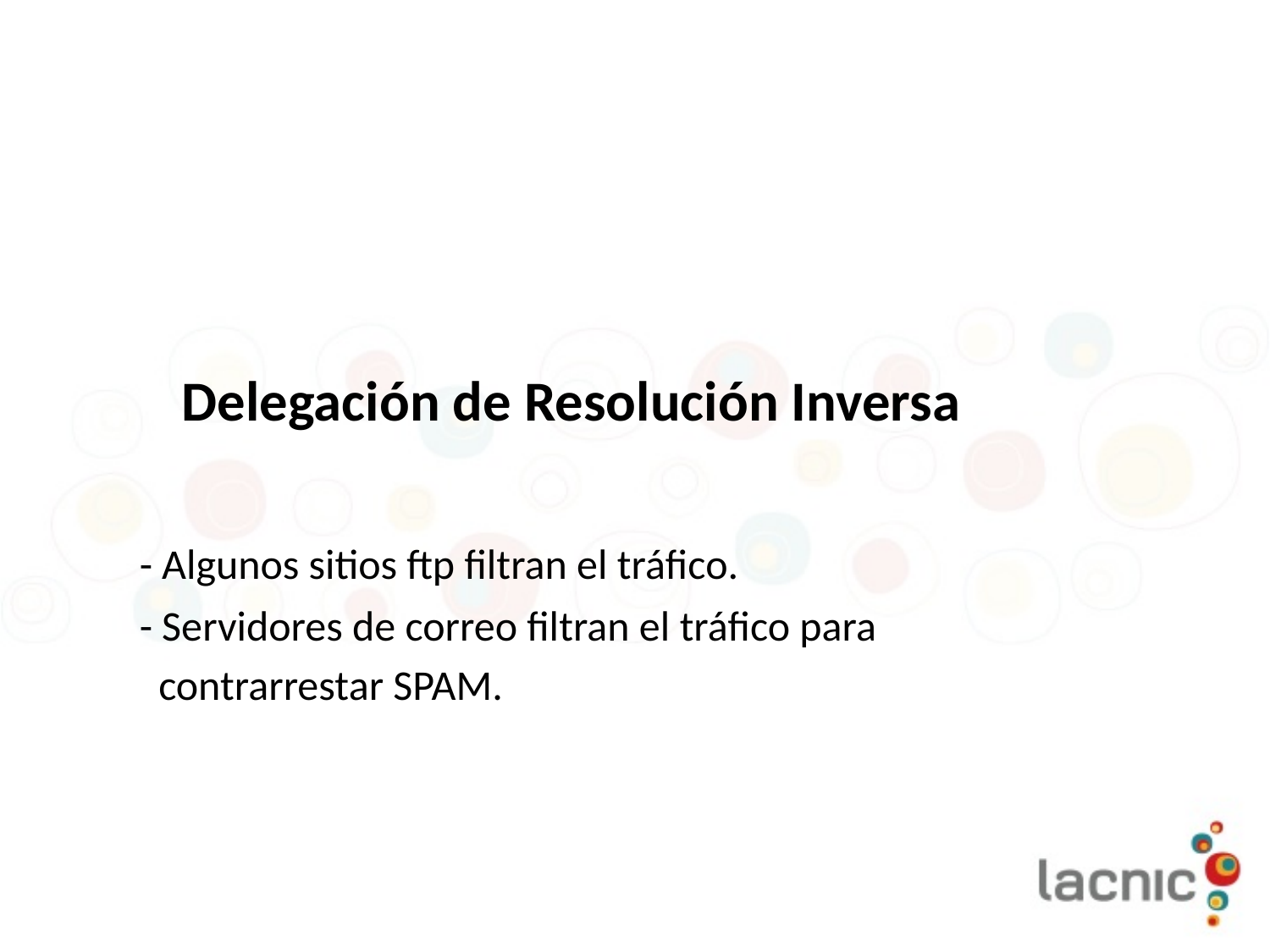

Delegación de Resolución Inversa

	- Algunos sitios ftp filtran el tráfico.
	- Servidores de correo filtran el tráfico para
	  contrarrestar SPAM.